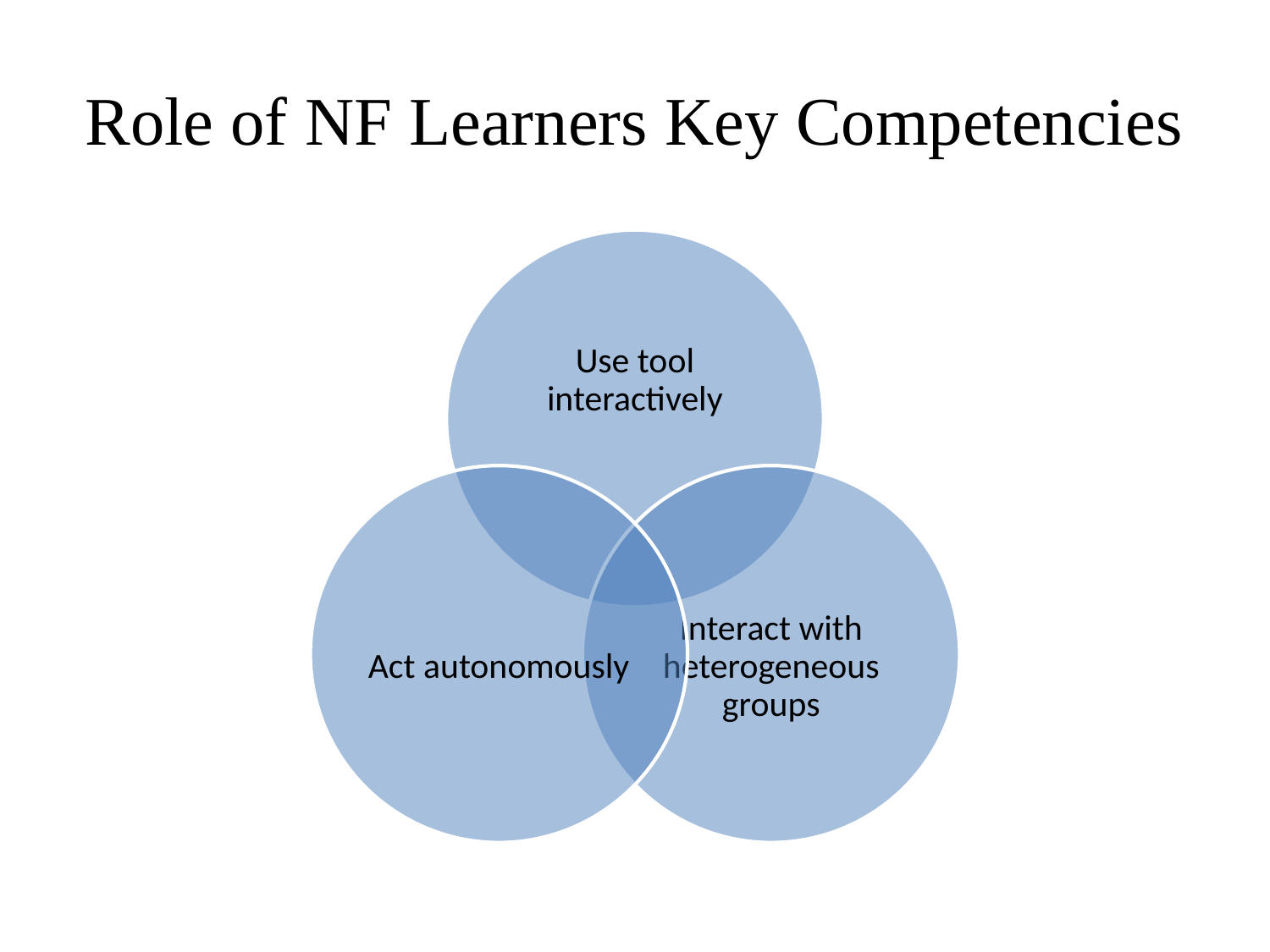

# Role of NF Learners Key Competencies
Use tool interactively
Interact with heterogeneous groups
Act autonomously